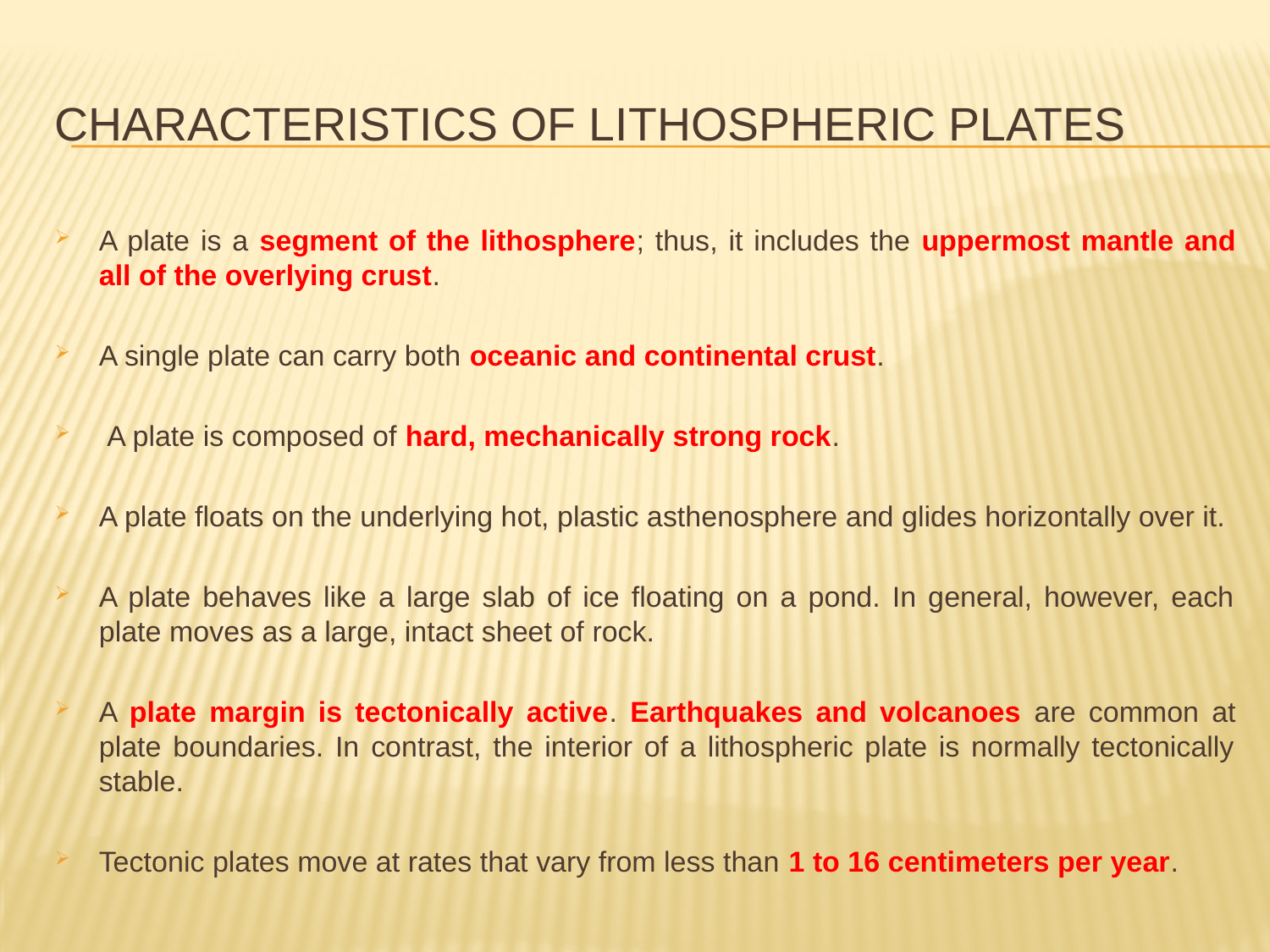

# Characteristics of lithospheric plates
A plate is a segment of the lithosphere; thus, it includes the uppermost mantle and all of the overlying crust.

A single plate can carry both oceanic and continental crust.

 A plate is composed of hard, mechanically strong rock.

A plate floats on the underlying hot, plastic asthenosphere and glides horizontally over it.

A plate behaves like a large slab of ice floating on a pond. In general, however, each plate moves as a large, intact sheet of rock.

A plate margin is tectonically active. Earthquakes and volcanoes are common at plate boundaries. In contrast, the interior of a lithospheric plate is normally tectonically stable.

Tectonic plates move at rates that vary from less than 1 to 16 centimeters per year.